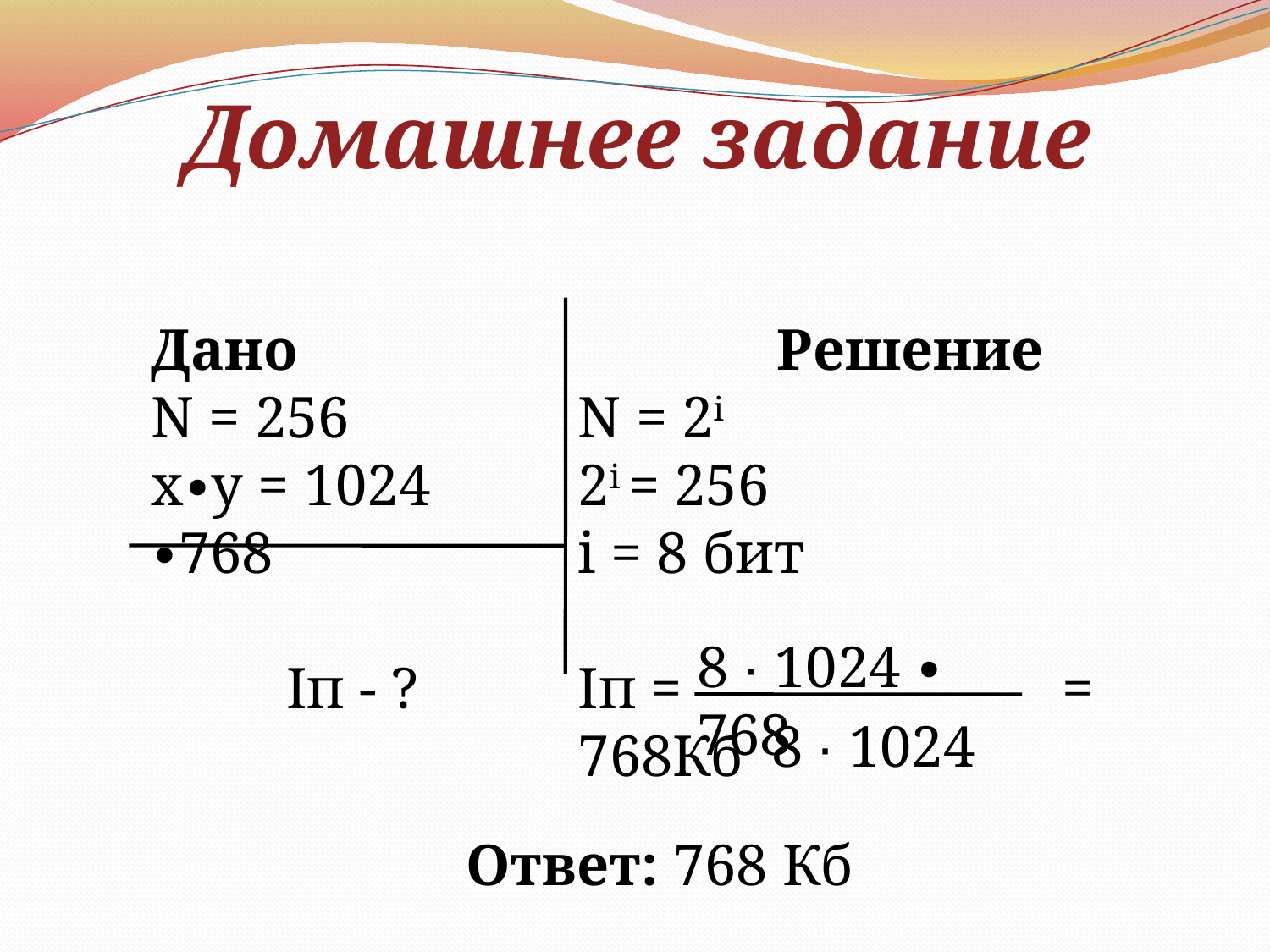

# Домашнее задание
Дано
N = 256
x∙y = 1024 ∙768

Iп - ?
Решение
N = 2i
2i = 256
i = 8 бит

Iп =                          = 768Кб
8 ∙ 1024 ∙ 768
8 ∙ 1024
Ответ: 768 Кб